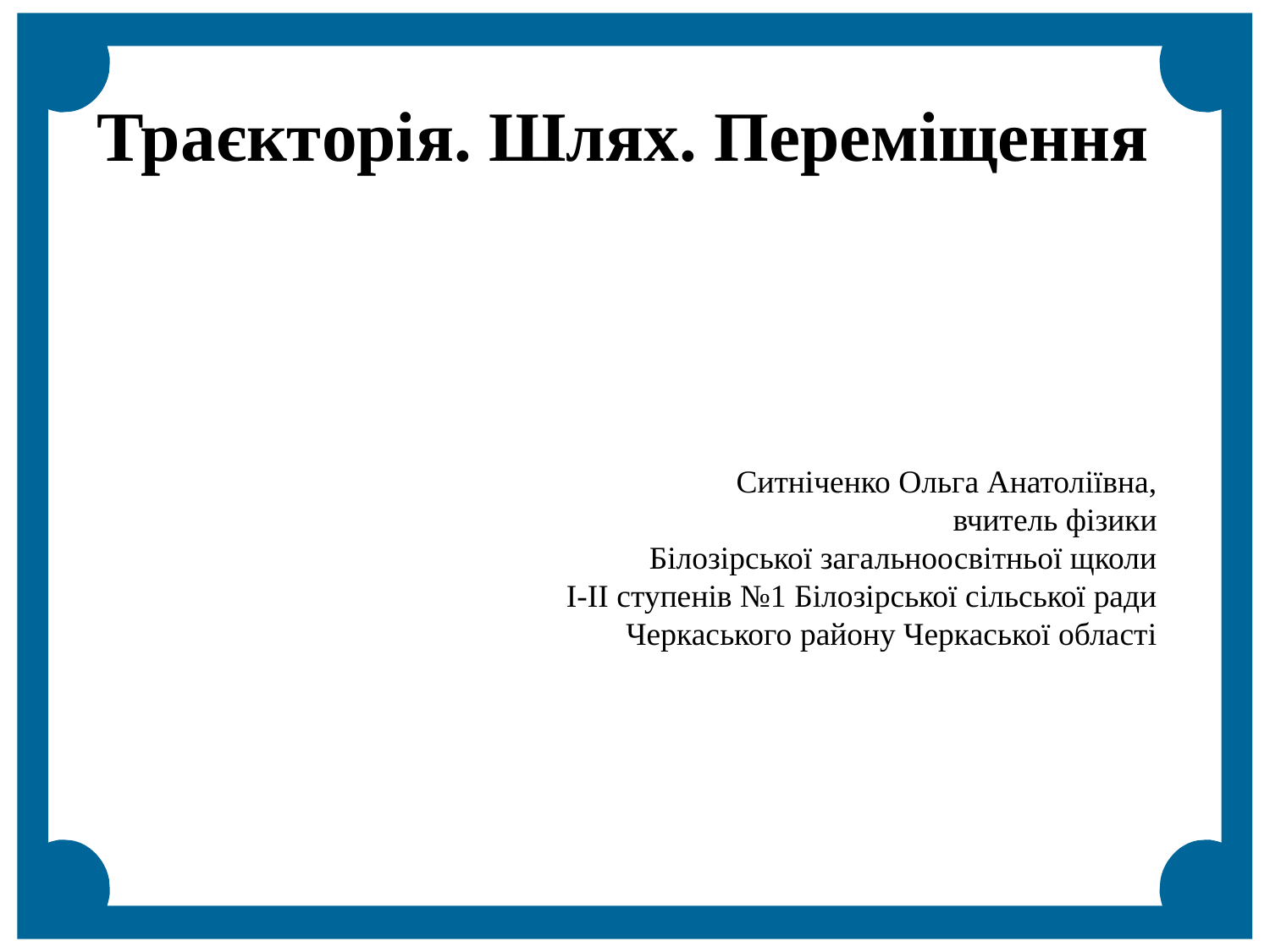

Траєкторія. Шлях. Переміщення

Ситніченко Ольга Анатоліївна,
вчитель фізики
Білозірської загальноосвітньої щколи
І-ІІ ступенів №1 Білозірської сільської ради
Черкаського району Черкаської області